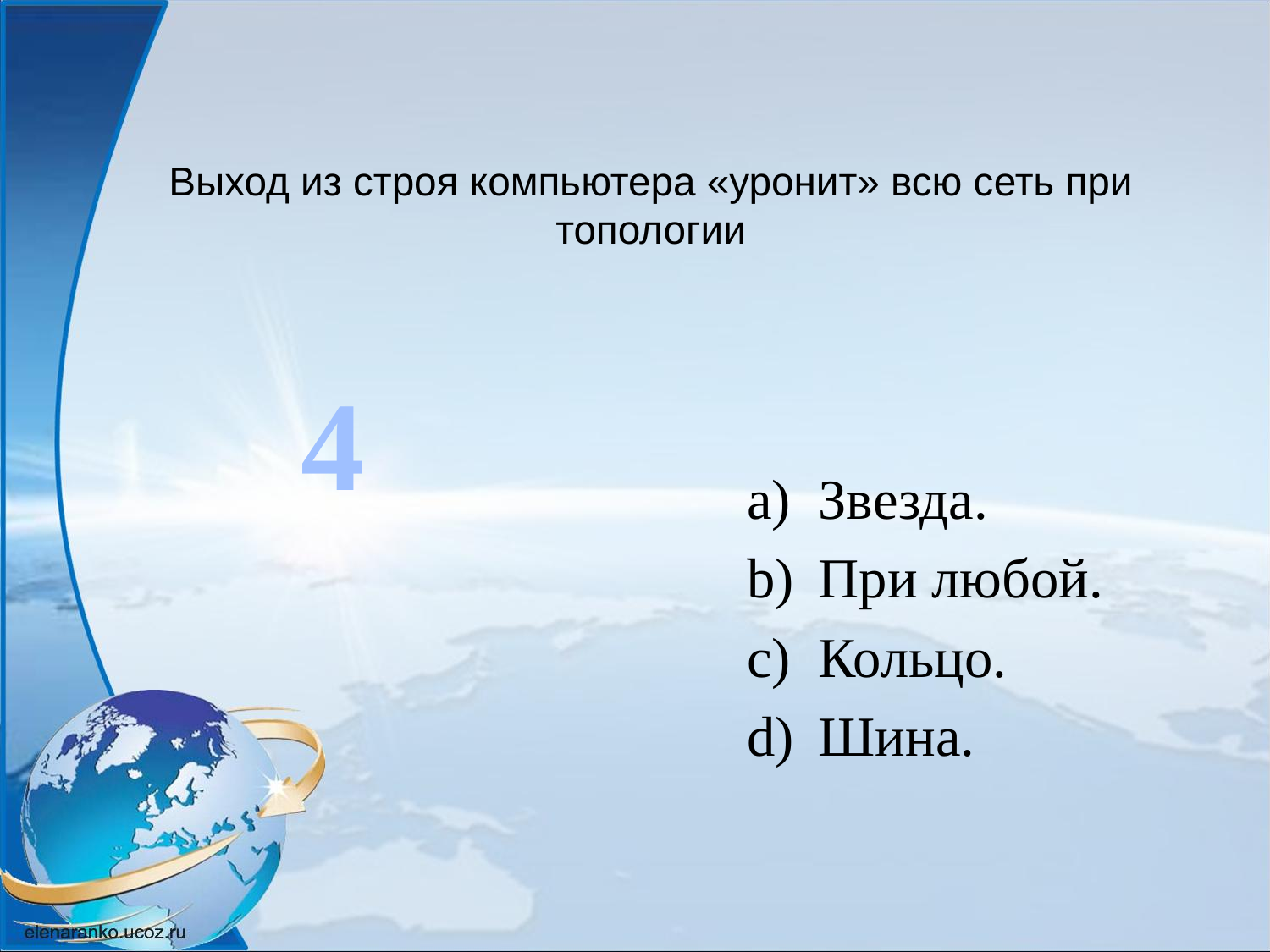

# Выход из строя компьютера «уронит» всю сеть при топологии
4
Звезда.
При любой.
Кольцо.
Шина.